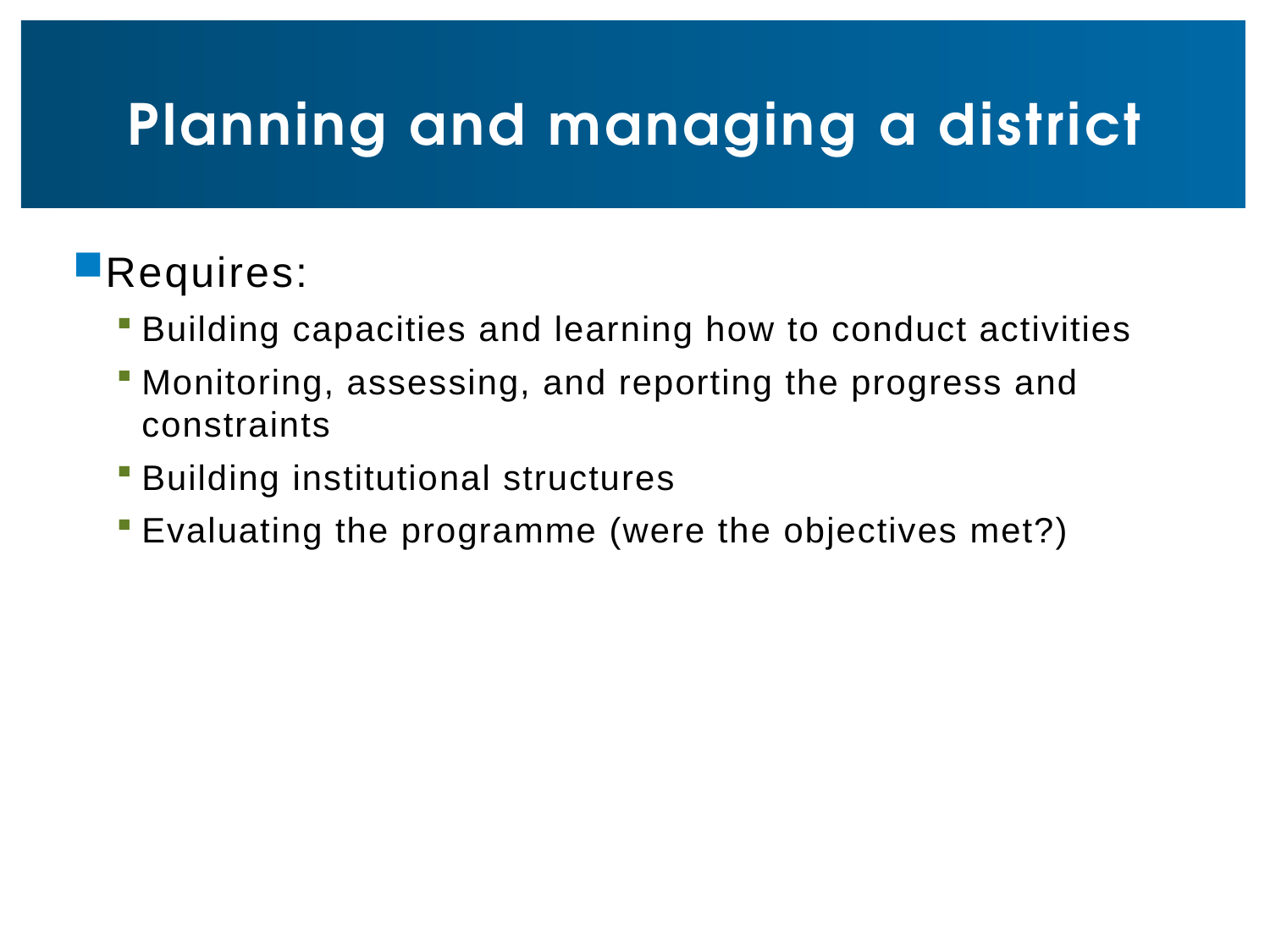

# Planning and managing a district
Requires:
Building capacities and learning how to conduct activities
Monitoring, assessing, and reporting the progress and constraints
Building institutional structures
Evaluating the programme (were the objectives met?)